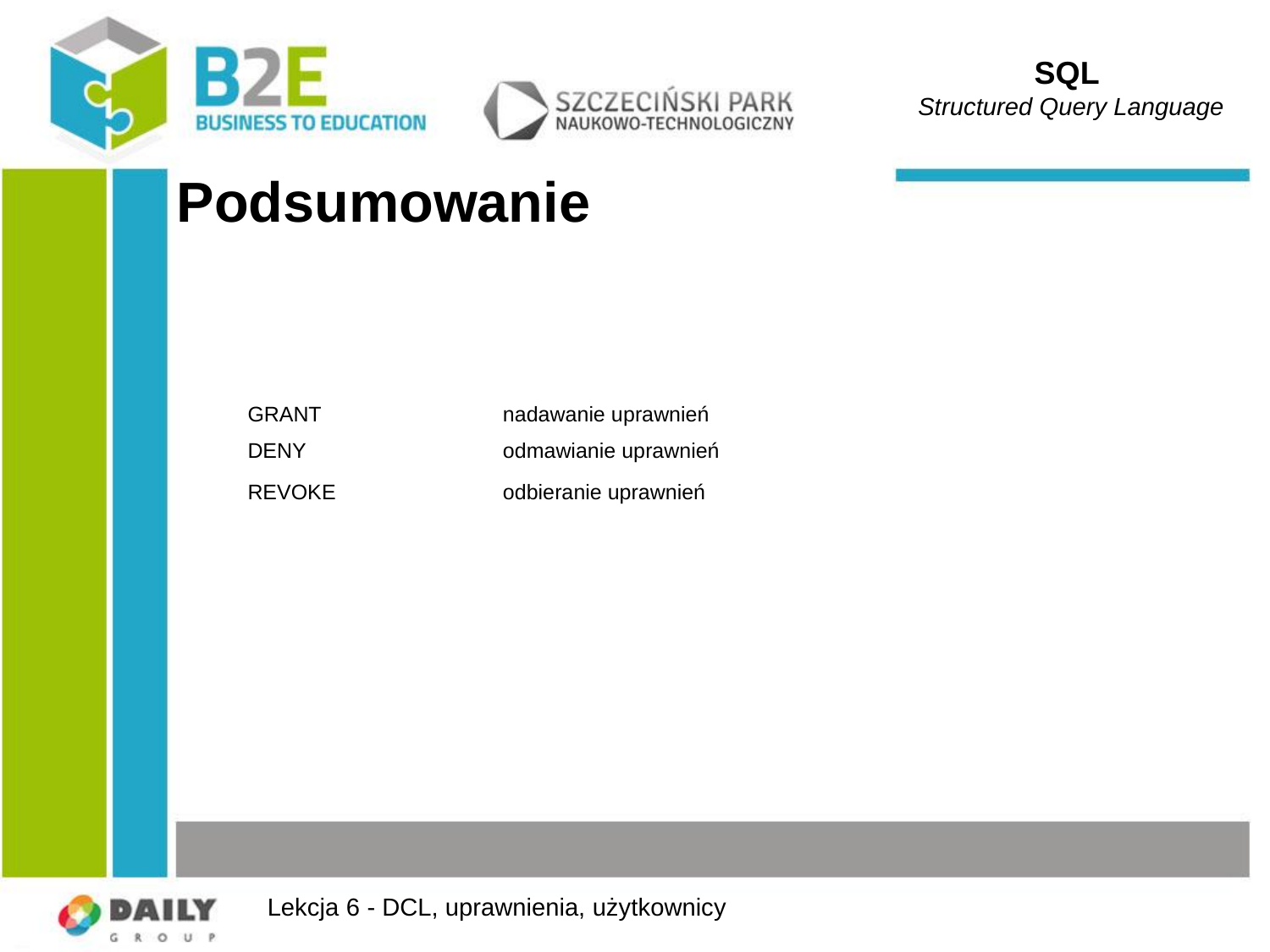

SQL
Structured Query Language
# Podsumowanie

| GRANT | nadawanie uprawnień |
| --- | --- |
| DENY | odmawianie uprawnień |
| REVOKE | odbieranie uprawnień |
Lekcja 6 - DCL, uprawnienia, użytkownicy